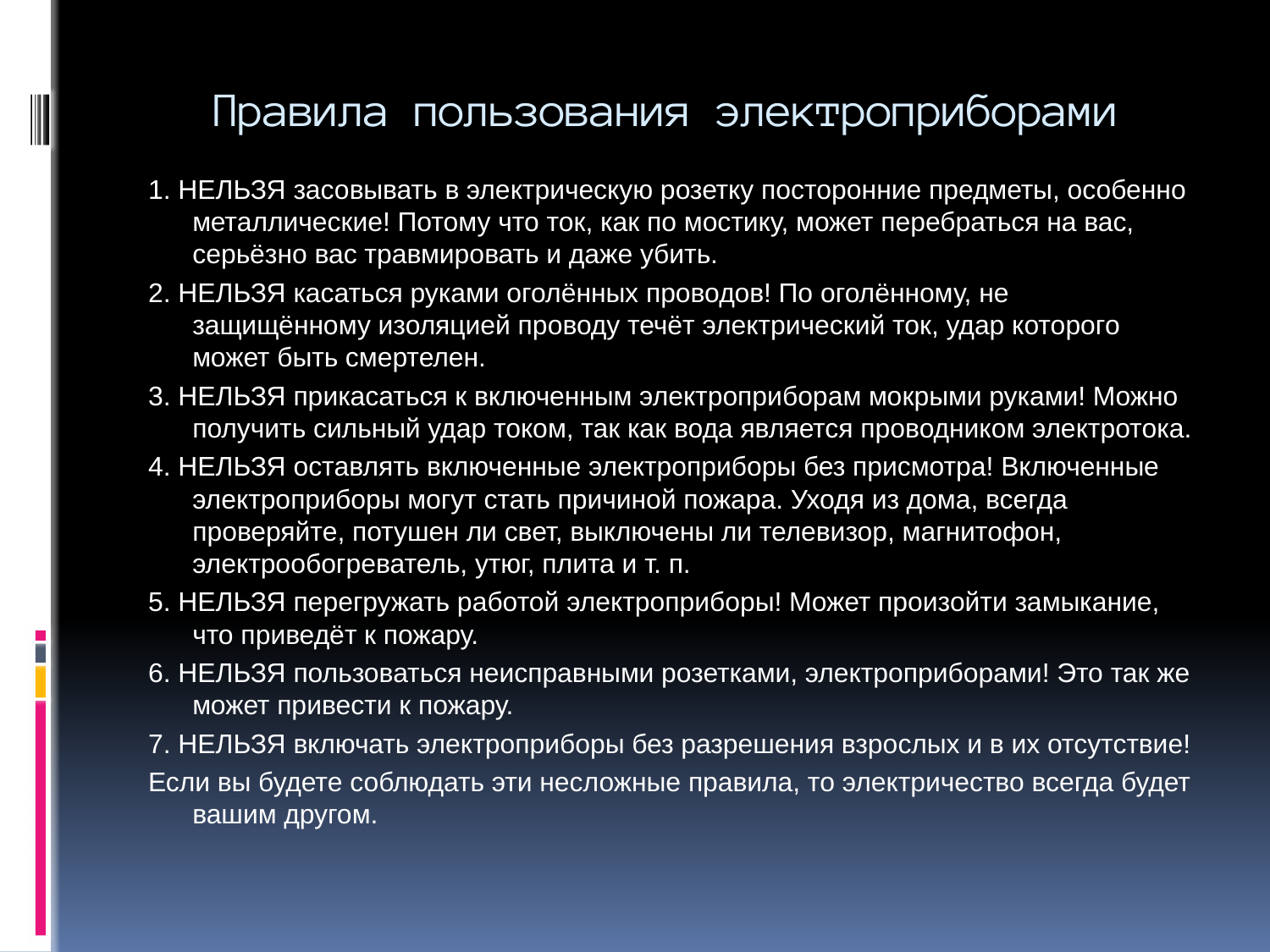

# Правила пользования электроприборами
1. НЕЛЬЗЯ засовывать в электрическую розетку посторонние предметы, особенно металлические! Потому что ток, как по мостику, может перебраться на вас, серьёзно вас травмировать и даже убить.
2. НЕЛЬЗЯ касаться руками оголённых проводов! По оголённому, не защищённому изоляцией проводу течёт электрический ток, удар которого может быть смертелен.
3. НЕЛЬЗЯ прикасаться к включенным электроприборам мокрыми руками! Можно получить сильный удар током, так как вода является проводником электротока.
4. НЕЛЬЗЯ оставлять включенные электроприборы без присмотра! Включенные электроприборы могут стать причиной пожара. Уходя из дома, всегда проверяйте, потушен ли свет, выключены ли телевизор, магнитофон, электрообогреватель, утюг, плита и т. п.
5. НЕЛЬЗЯ перегружать работой электроприборы! Может произойти замыкание, что приведёт к пожару.
6. НЕЛЬЗЯ пользоваться неисправными розетками, электроприборами! Это так же может привести к пожару.
7. НЕЛЬЗЯ включать электроприборы без разрешения взрослых и в их отсутствие!
Если вы будете соблюдать эти несложные правила, то электричество всегда будет вашим другом.